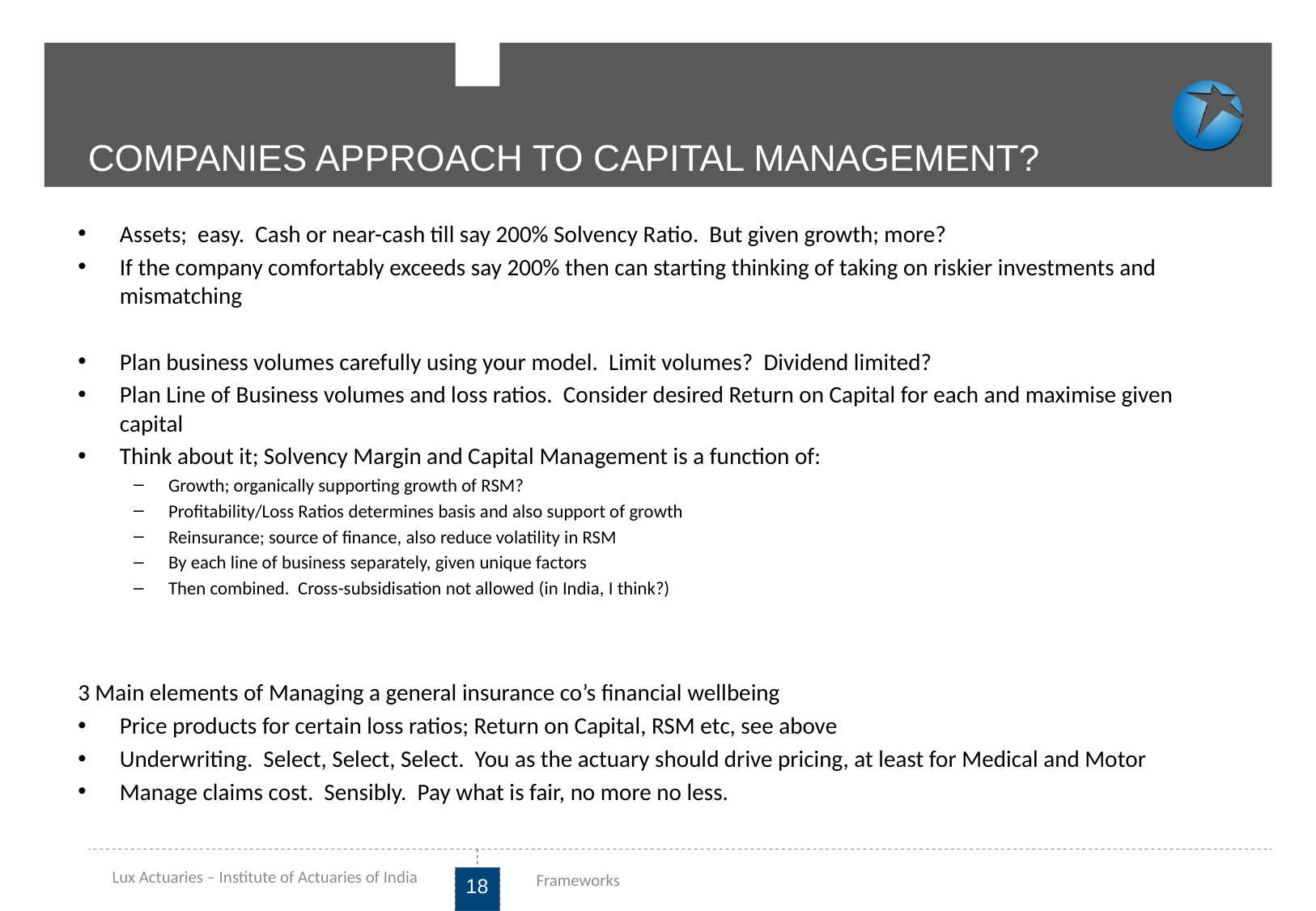

COMPANIES APPROACH TO CAPITAL MANAGEMENT?
Assets;  easy.  Cash or near-cash till say 200% Solvency Ratio.  But given growth; more?
If the company comfortably exceeds say 200% then can starting thinking of taking on riskier investments and mismatching

Plan business volumes carefully using your model.  Limit volumes?  Dividend limited?
Plan Line of Business volumes and loss ratios.  Consider desired Return on Capital for each and maximise given capital
Think about it; Solvency Margin and Capital Management is a function of:
Growth; organically supporting growth of RSM?
Profitability/Loss Ratios determines basis and also support of growth
Reinsurance; source of finance, also reduce volatility in RSM
By each line of business separately, given unique factors
Then combined.  Cross-subsidisation not allowed (in India, I think?)

3 Main elements of Managing a general insurance co’s financial wellbeing
Price products for certain loss ratios; Return on Capital, RSM etc, see above
Underwriting.  Select, Select, Select.  You as the actuary should drive pricing, at least for Medical and Motor
Manage claims cost.  Sensibly.  Pay what is fair, no more no less.

Lux Actuaries – Institute of Actuaries of India
Frameworks
18